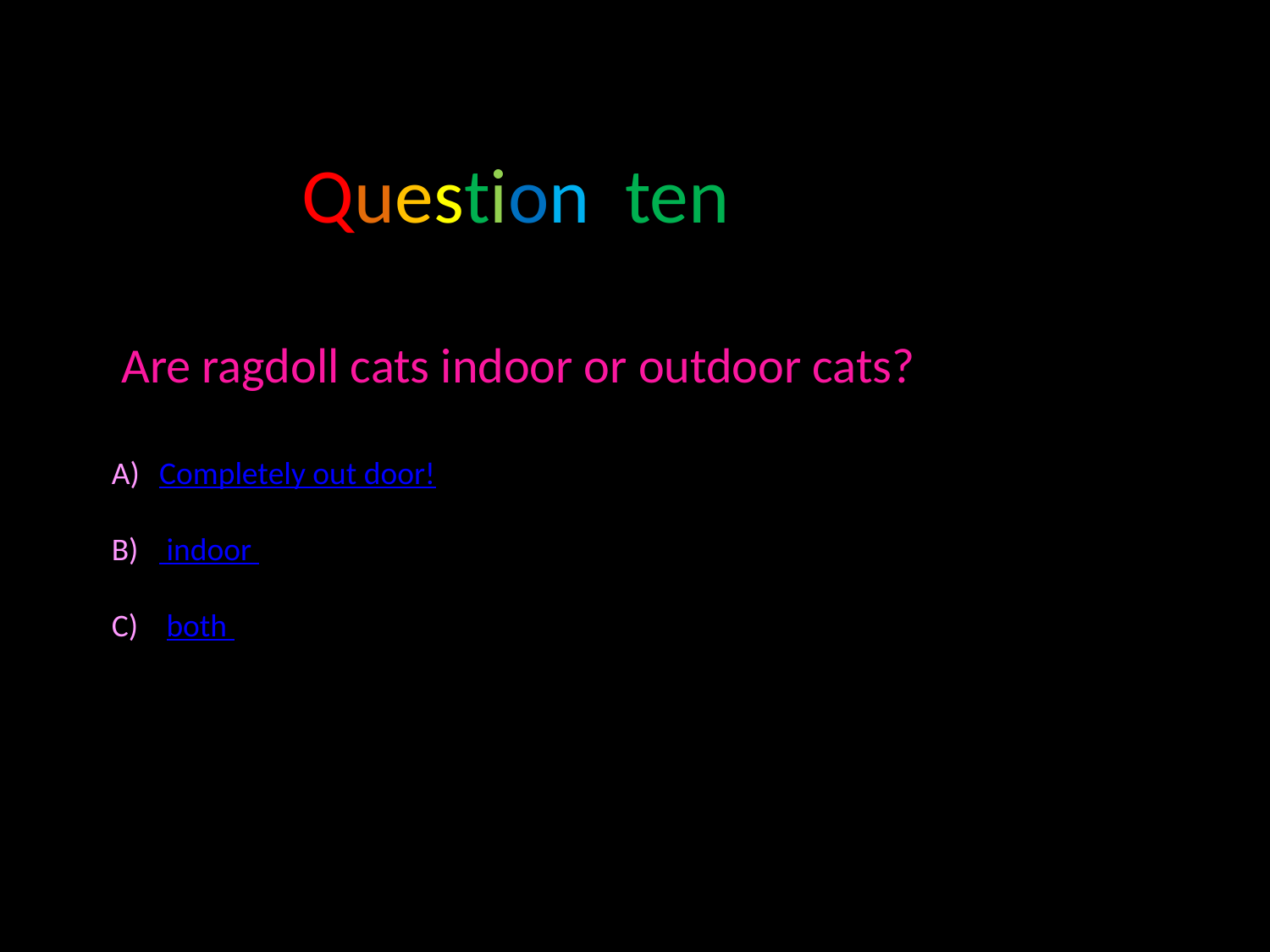

Question  ten

Are ragdoll cats indoor or outdoor cats?
Completely out door!

 indoor

 both